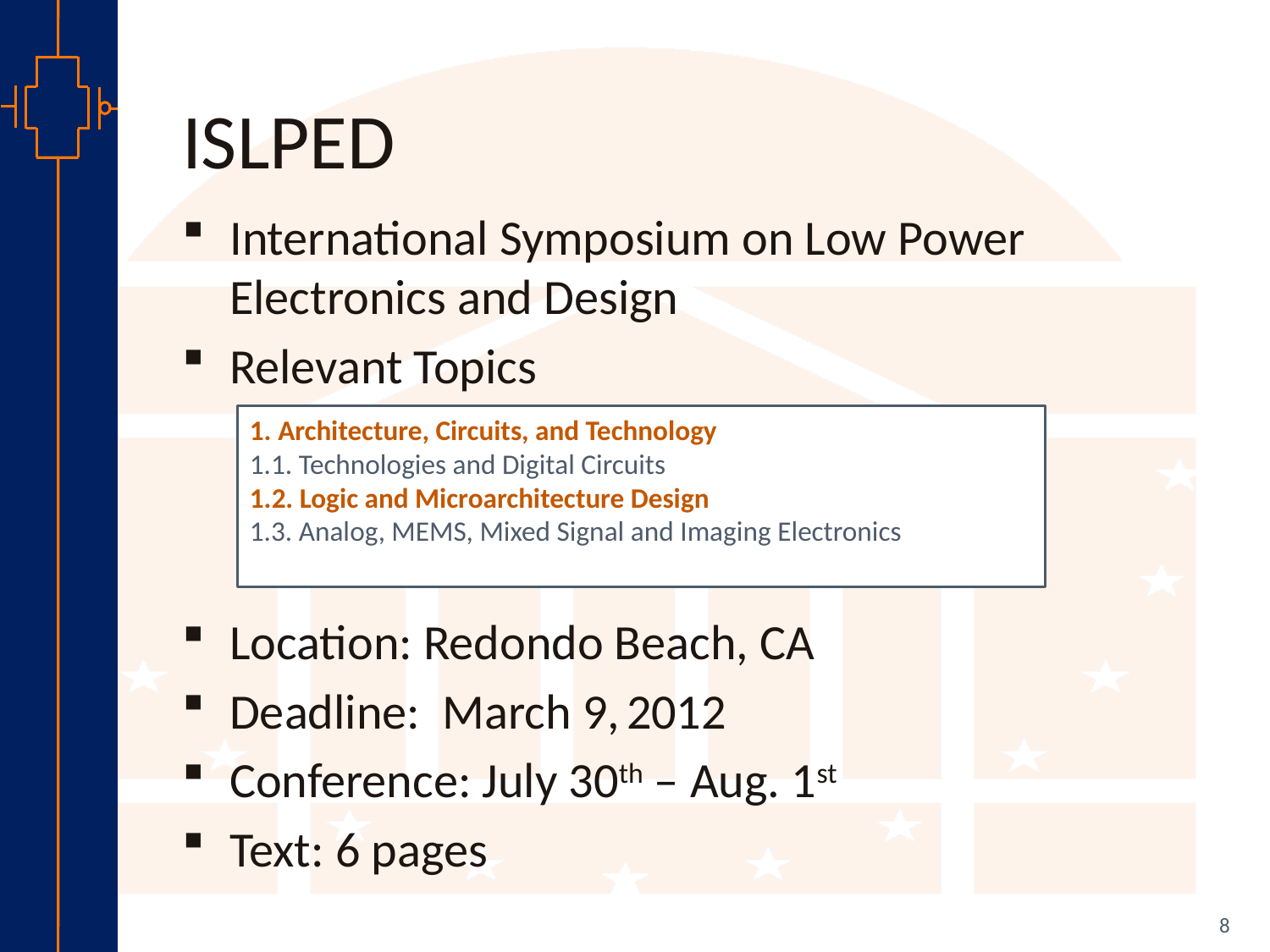

# ISLPED
International Symposium on Low Power Electronics and Design
Relevant Topics

Location: Redondo Beach, CA
Deadline:  March 9, 2012
Conference: July 30th – Aug. 1st
Text: 6 pages

1. Architecture, Circuits, and Technology
1.1. Technologies and Digital Circuits
1.2. Logic and Microarchitecture Design
1.3. Analog, MEMS, Mixed Signal and Imaging Electronics

8